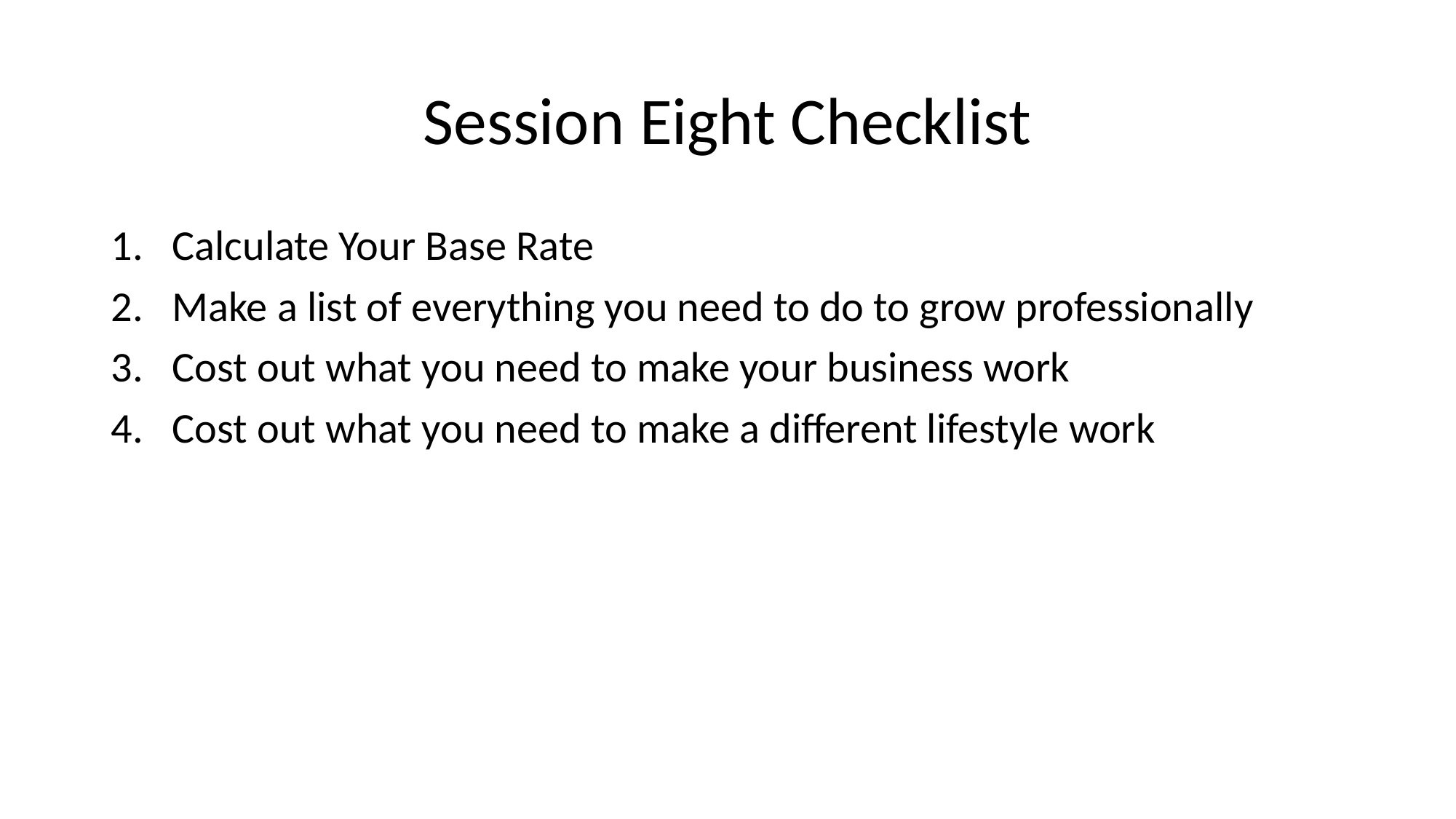

# Session Eight Checklist
Calculate Your Base Rate
Make a list of everything you need to do to grow professionally
Cost out what you need to make your business work
Cost out what you need to make a different lifestyle work